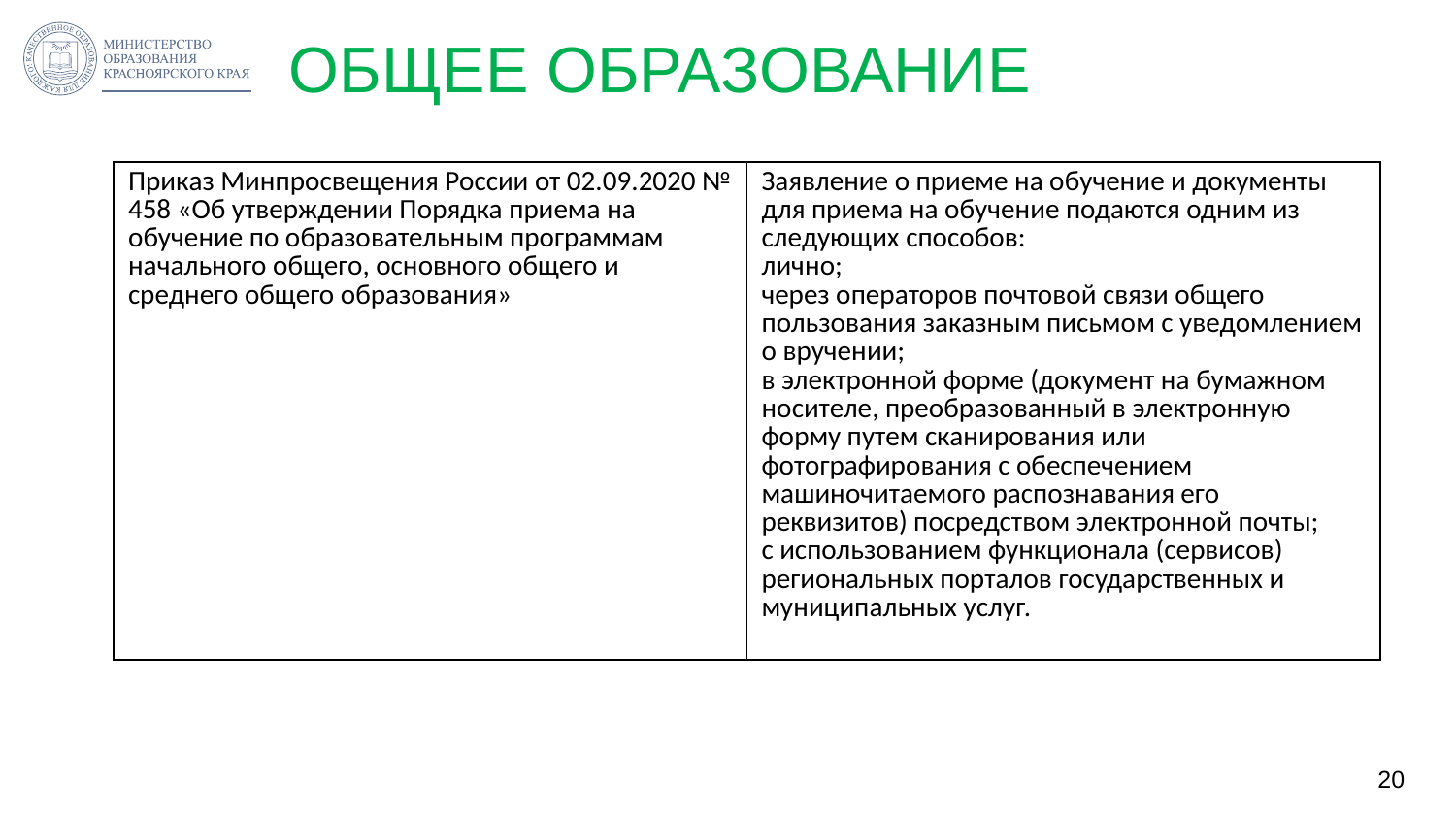

# ОБЩЕЕ ОБРАЗОВАНИЕ
| Приказ Минпросвещения России от 02.09.2020 № 458 «Об утверждении Порядка приема на обучение по образовательным программам начального общего, основного общего и среднего общего образования» | Заявление о приеме на обучение и документы для приема на обучение подаются одним из следующих способов: лично; через операторов почтовой связи общего пользования заказным письмом с уведомлением о вручении; в электронной форме (документ на бумажном носителе, преобразованный в электронную форму путем сканирования или фотографирования с обеспечением машиночитаемого распознавания его реквизитов) посредством электронной почты; с использованием функционала (сервисов) региональных порталов государственных и муниципальных услуг. |
| --- | --- |
20